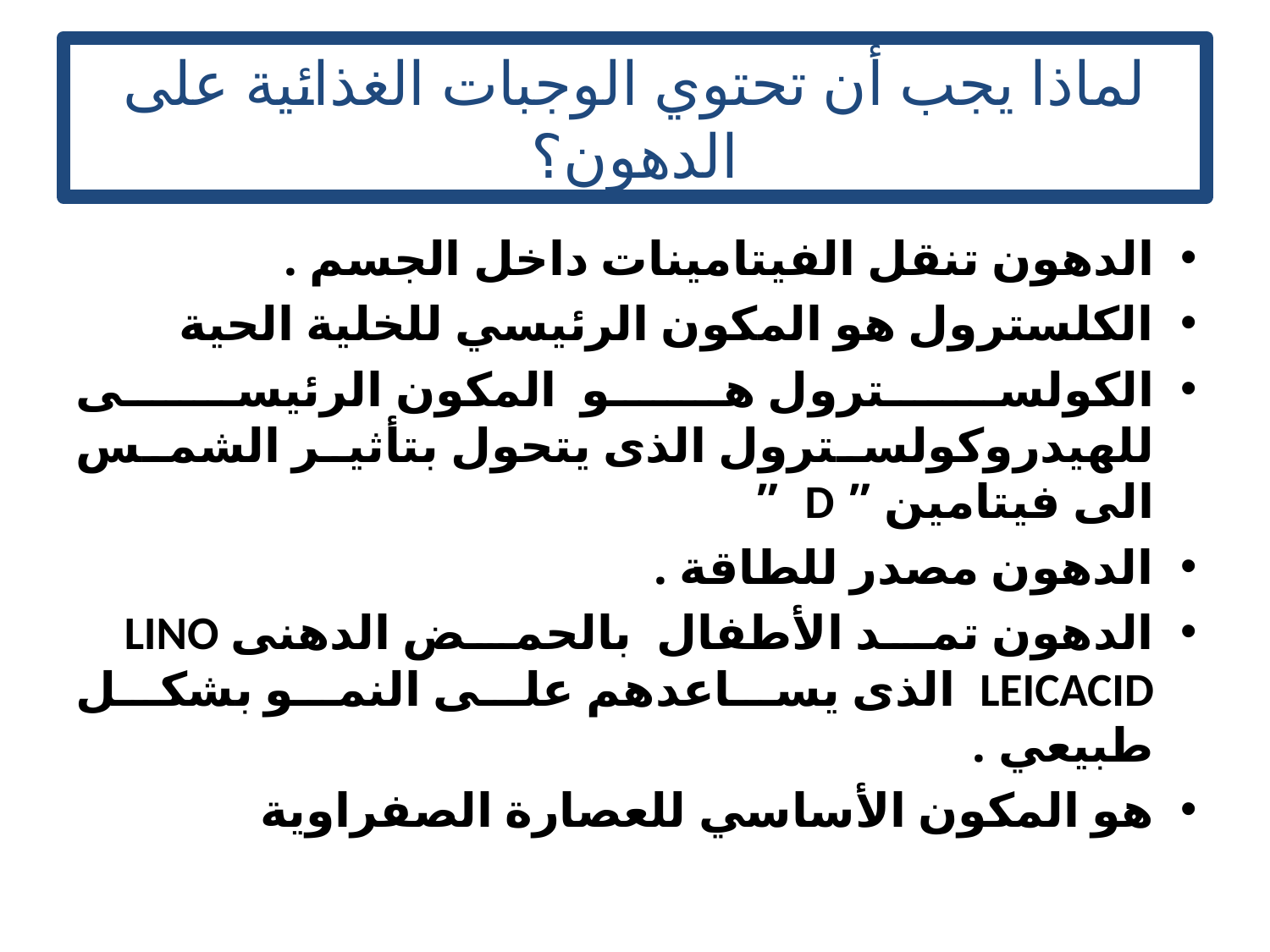

# لماذا يجب أن تحتوي الوجبات الغذائية على الدهون؟
الدهون تنقل الفيتامينات داخل الجسم .
الكلسترول هو المكون الرئيسي للخلية الحية
الكولسترول هو  المكون الرئيسى للهيدروكولسترول الذى يتحول بتأثير الشمس الى فيتامين ” D  ”
الدهون مصدر للطاقة .
الدهون تمد الأطفال  بالحمض الدهنى LINO LEICACID  الذى يساعدهم على النمو بشكل طبيعي .
هو المكون الأساسي للعصارة الصفراوية